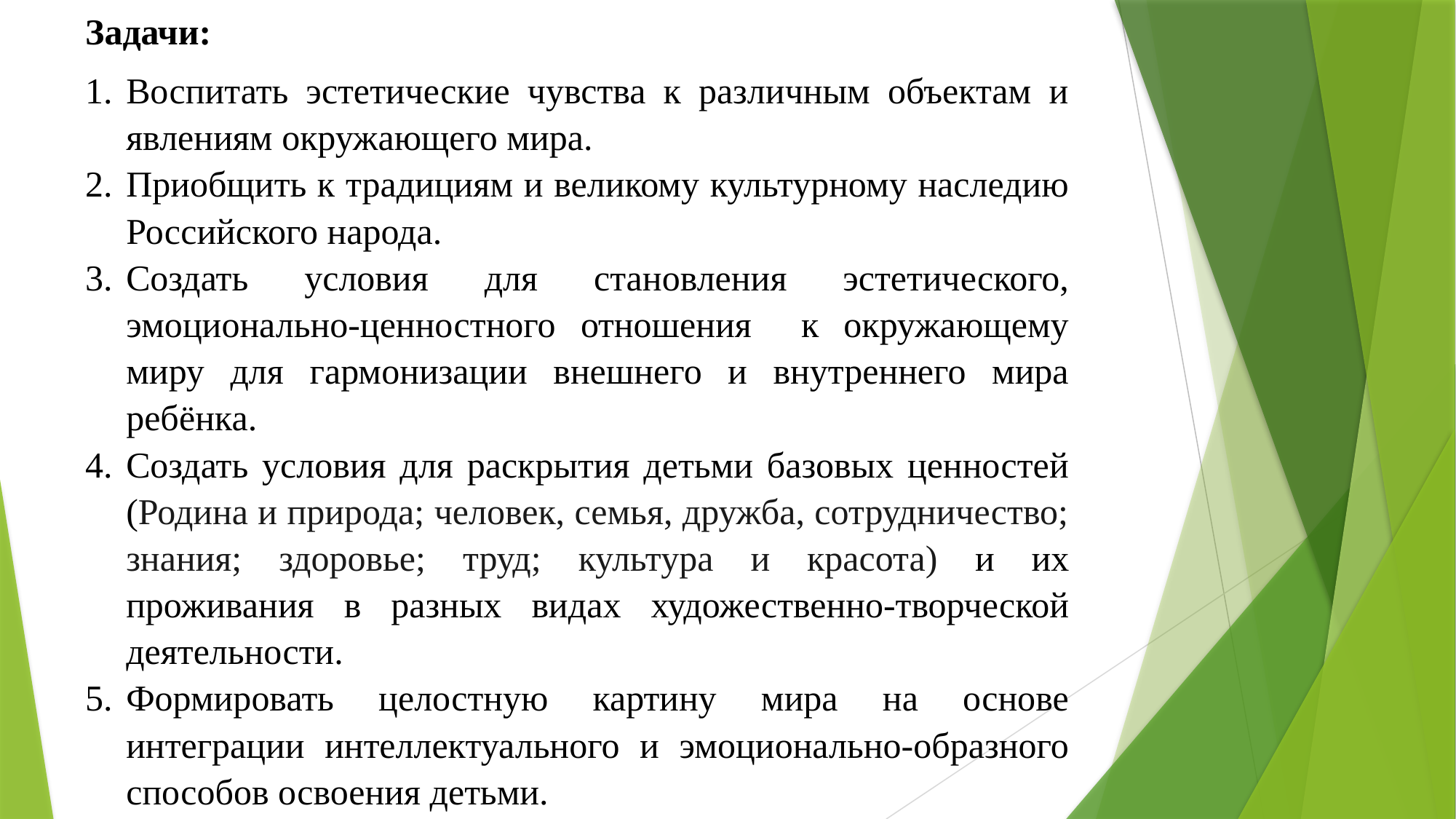

Задачи:
Воспитать эстетические чувства к различным объектам и явлениям окружающего мира.
Приобщить к традициям и великому культурному наследию Российского народа.
Создать условия для становления эстетического, эмоционально-ценностного отношения  к окружающему миру для гармонизации внешнего и внутреннего мира ребёнка.
Создать условия для раскрытия детьми базовых ценностей (Родина и природа; человек, семья, дружба, сотрудничество; знания; здоровье; труд; культура и красота) и их проживания в разных видах художественно-творческой деятельности.
Формировать целостную картину мира на основе интеграции интеллектуального и эмоционально-образного способов освоения детьми.